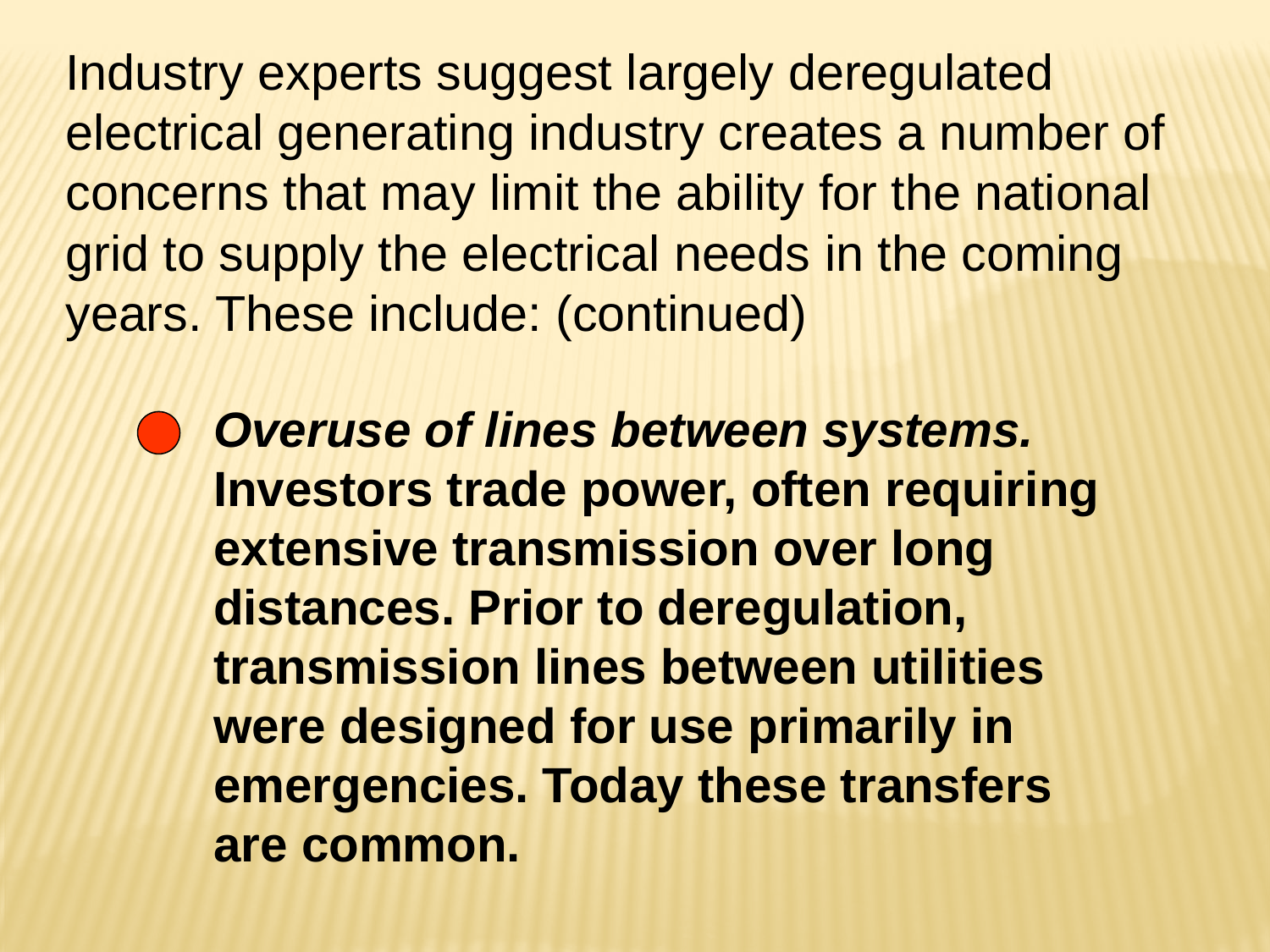

Industry experts suggest largely deregulated electrical generating industry creates a number of concerns that may limit the ability for the national grid to supply the electrical needs in the coming years. These include: (continued)
Overuse of lines between systems. Investors trade power, often requiring extensive transmission over long distances. Prior to deregulation, transmission lines between utilities were designed for use primarily in emergencies. Today these transfers are common.